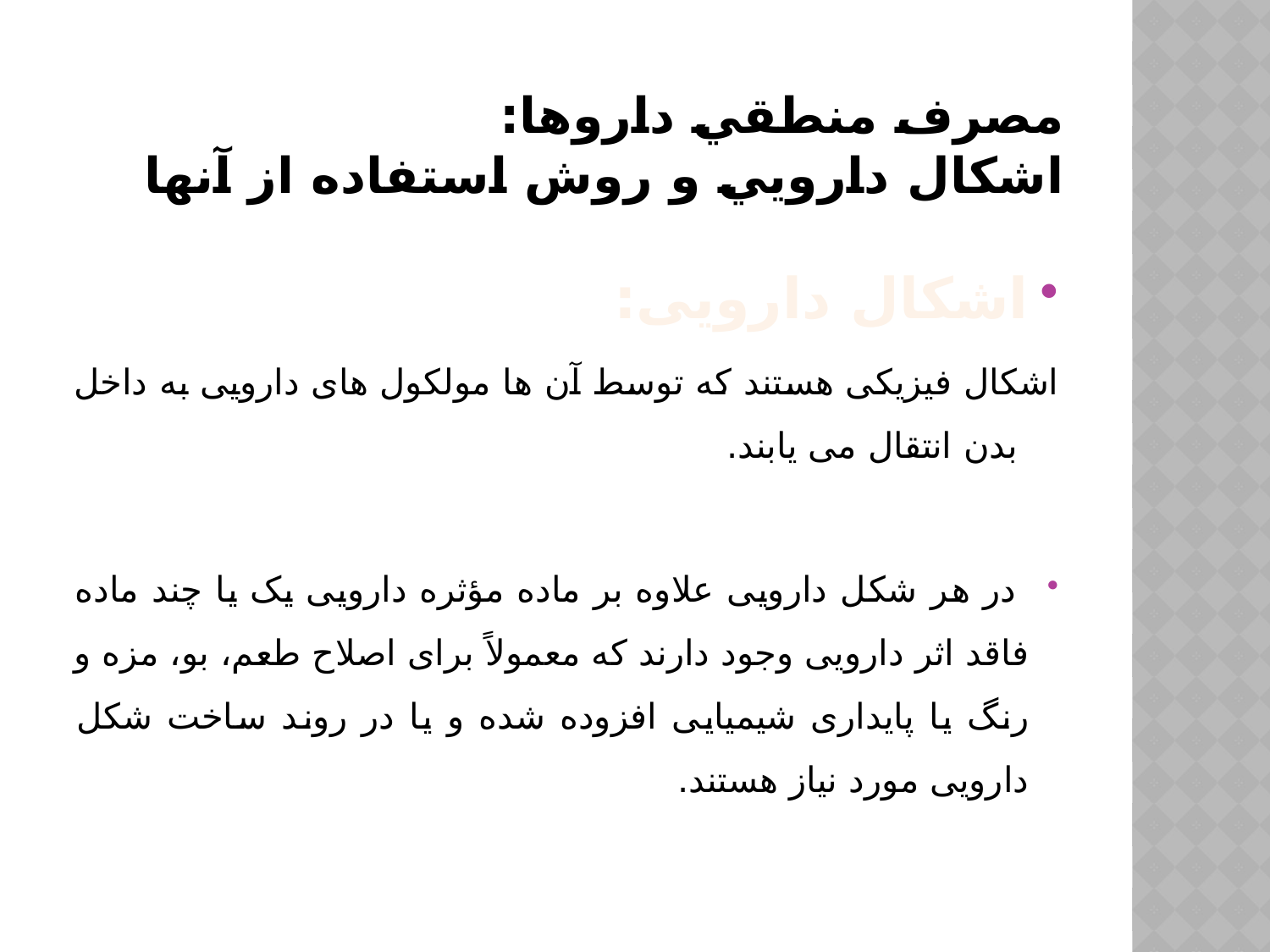

# مصرف منطقي داروها: اشكال دارويي و روش استفاده از آنها
اشکال دارویی:
اشکال فیزیکی هستند که توسط آن ها مولکول های دارویی به داخل  بدن انتقال می یابند.

 در هر شکل دارویی علاوه بر ماده مؤثره دارویی یک یا چند ماده فاقد اثر دارویی وجود دارند که معمولاً برای اصلاح طعم، بو، مزه و رنگ یا پایداری شیمیایی افزوده شده و یا در روند ساخت شکل دارویی مورد نیاز هستند.